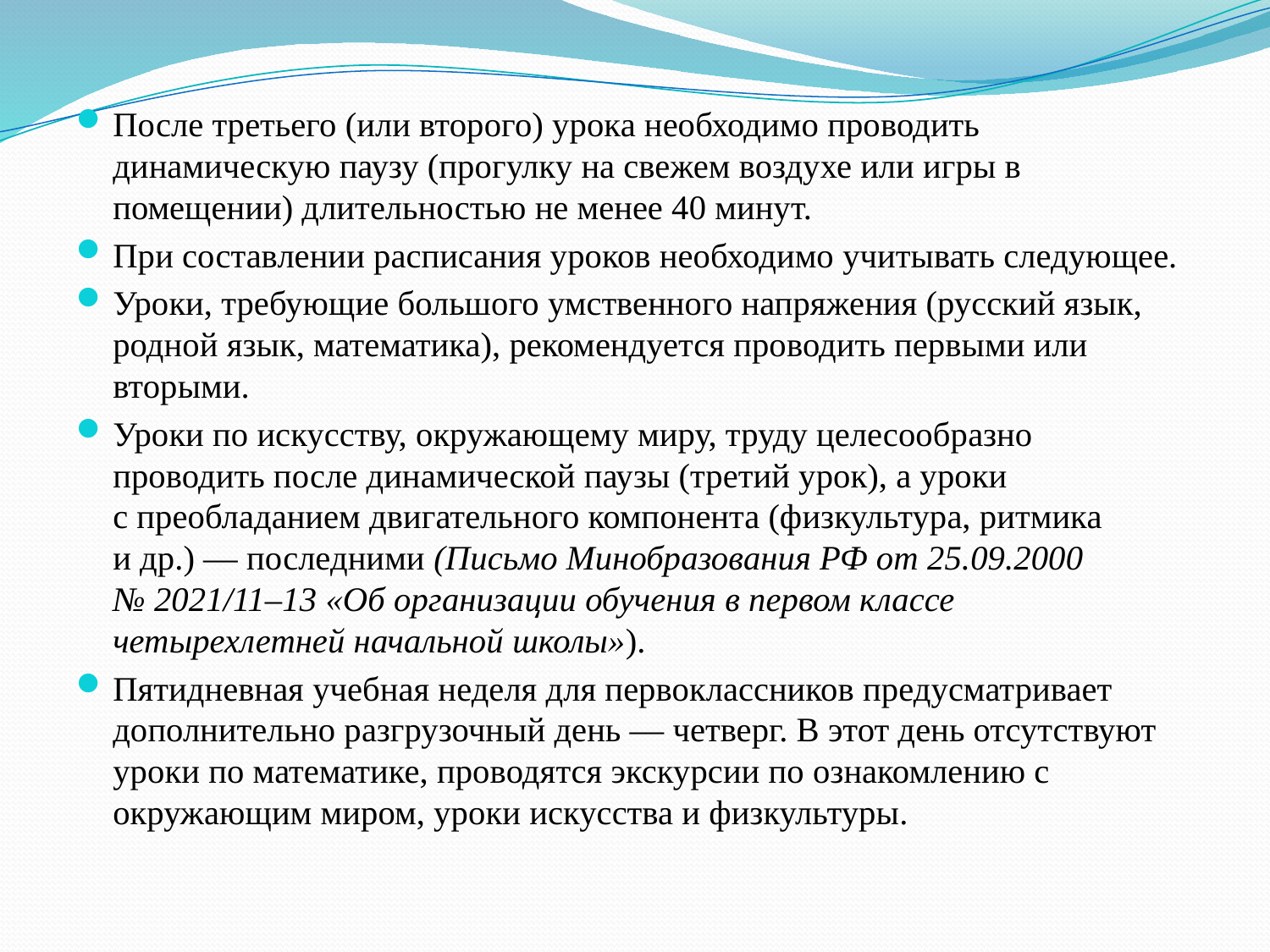

#
После третьего (или второго) урока необходимо проводить динамическую паузу (прогулку на свежем воздухе или игры в помещении) длительностью не менее 40 минут.
При составлении расписания уроков необходимо учитывать следующее.
Уроки, требующие большого умственного напряжения (русский язык, родной язык, математика), рекомендуется проводить первыми или вторыми.
Уроки по искусству, окружающему миру, труду целесообразно проводить после динамической паузы (третий урок), а уроки с преобладанием двигательного компонента (физкультура, ритмика и др.) — последними (Письмо Минобразования РФ от 25.09.2000 № 2021/11–13 «Об организации обучения в первом классе четырехлетней начальной школы»).
Пятидневная учебная неделя для первоклассников предусматривает дополнительно разгрузочный день — четверг. В этот день отсутствуют уроки по математике, проводятся экскурсии по ознакомлению с окружающим миром, уроки искусства и физкультуры.